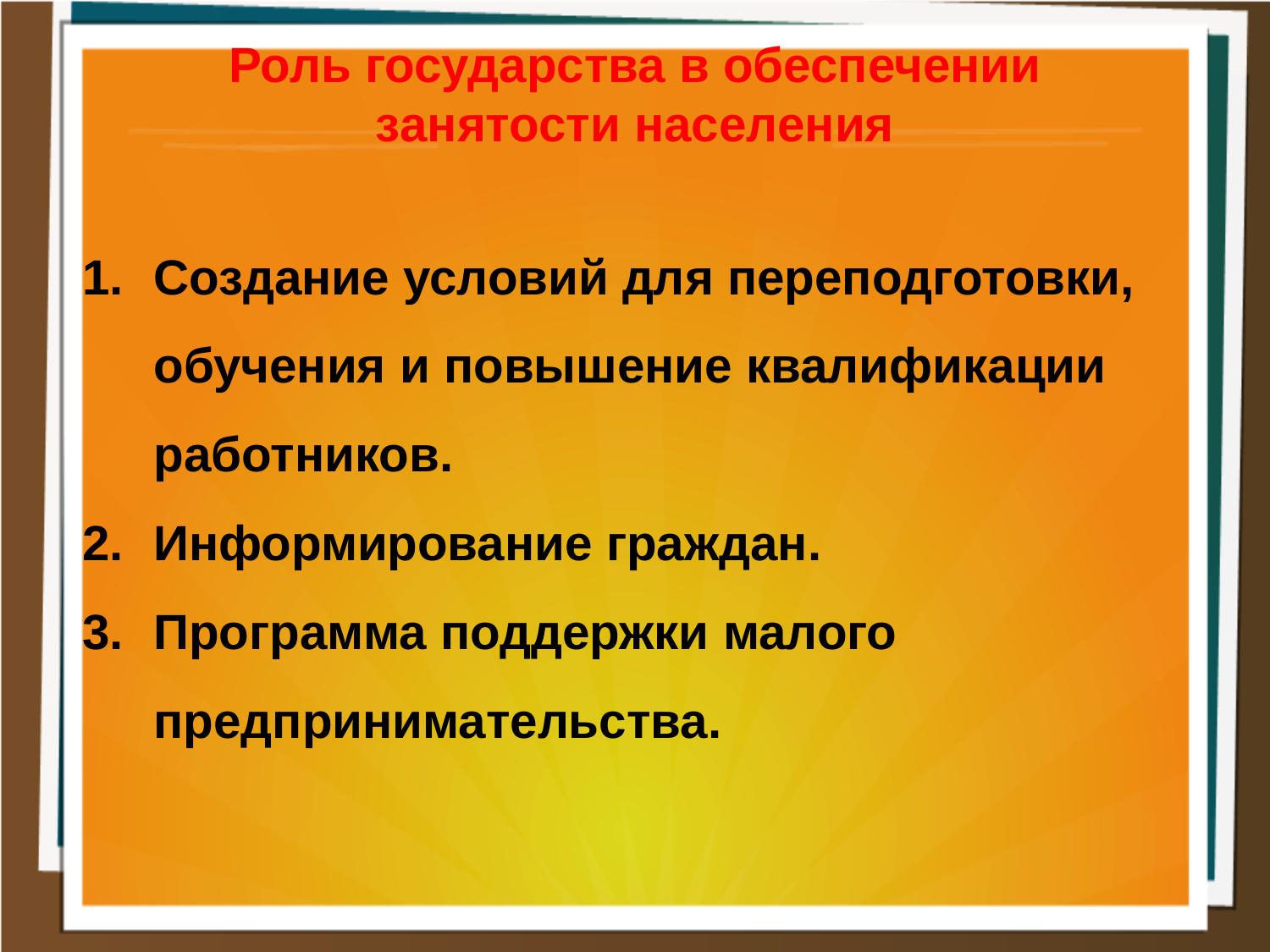

Роль государства в обеспечении занятости населения

Создание условий для переподготовки, обучения и повышение квалификации работников.
Информирование граждан.
Программа поддержки малого предпринимательства.